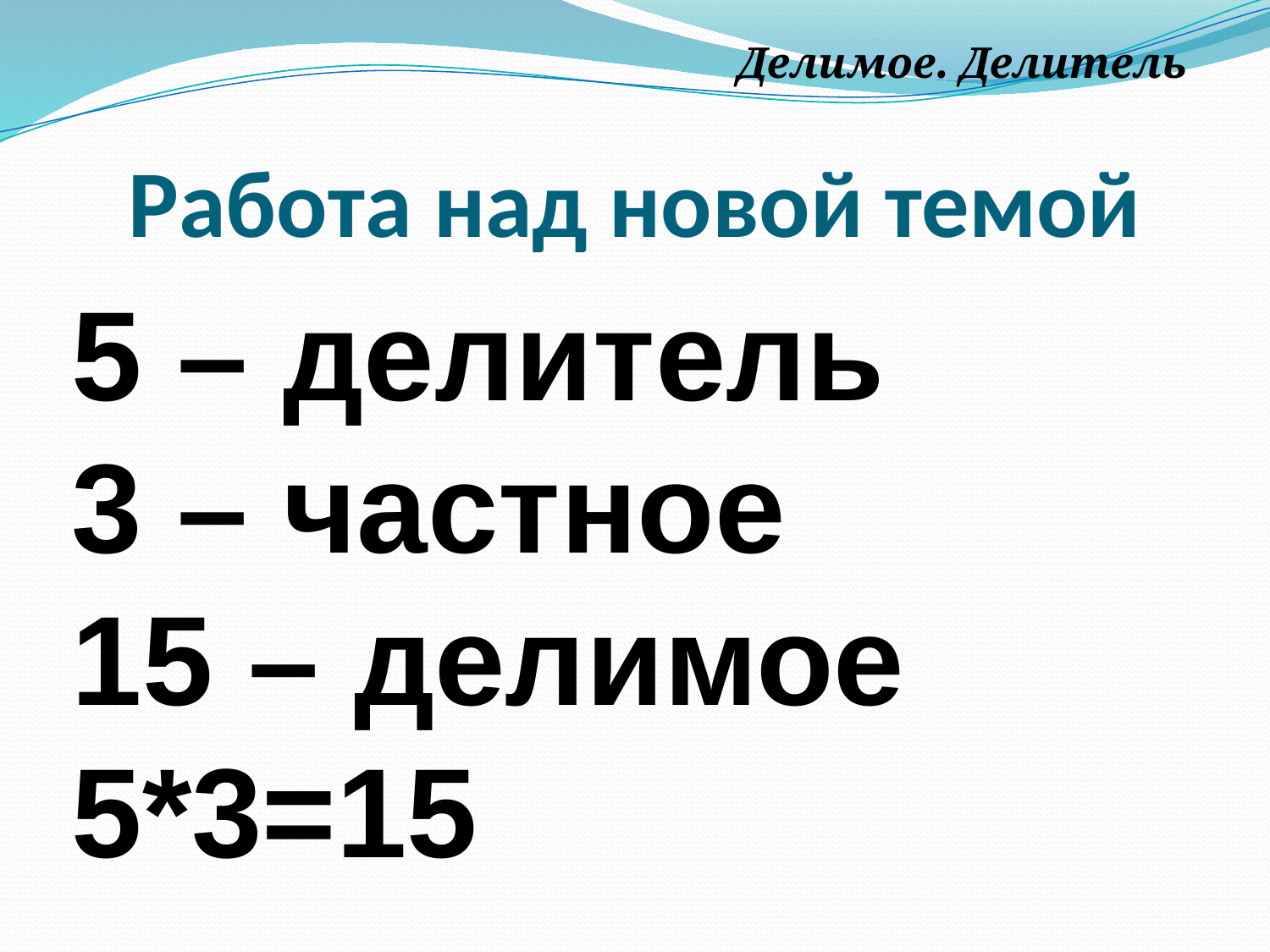

Делимое. Делитель
# Работа над новой темой
5 – делитель
3 – частное
15 – делимое
5*3=15